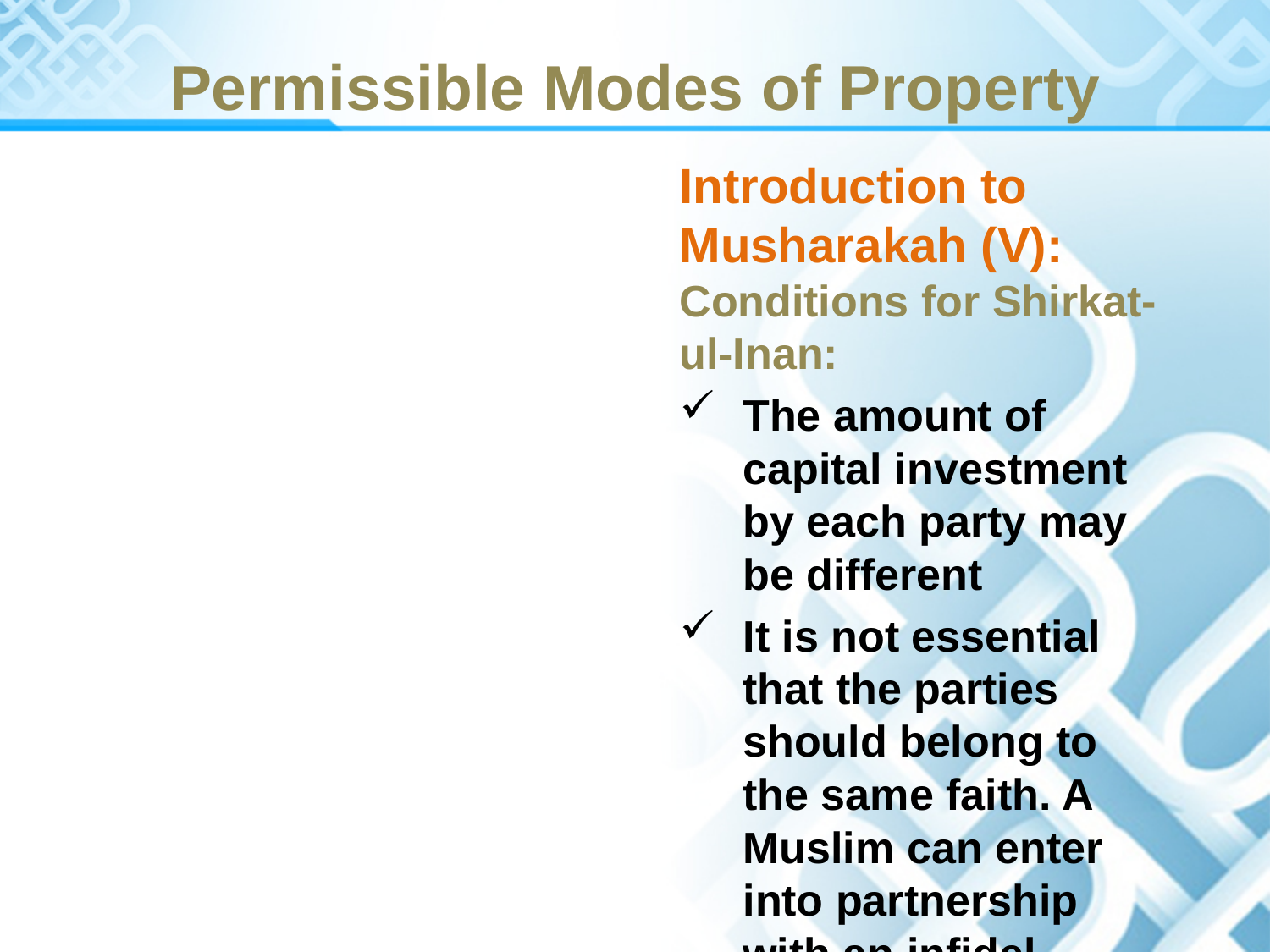

Permissible Modes of Property
Introduction to Musharakah (V): Conditions for Shirkat-ul-Inan:
The amount of capital investment by each party may be different
It is not essential that the parties should belong to the same faith. A Muslim can enter into partnership with an infidel.